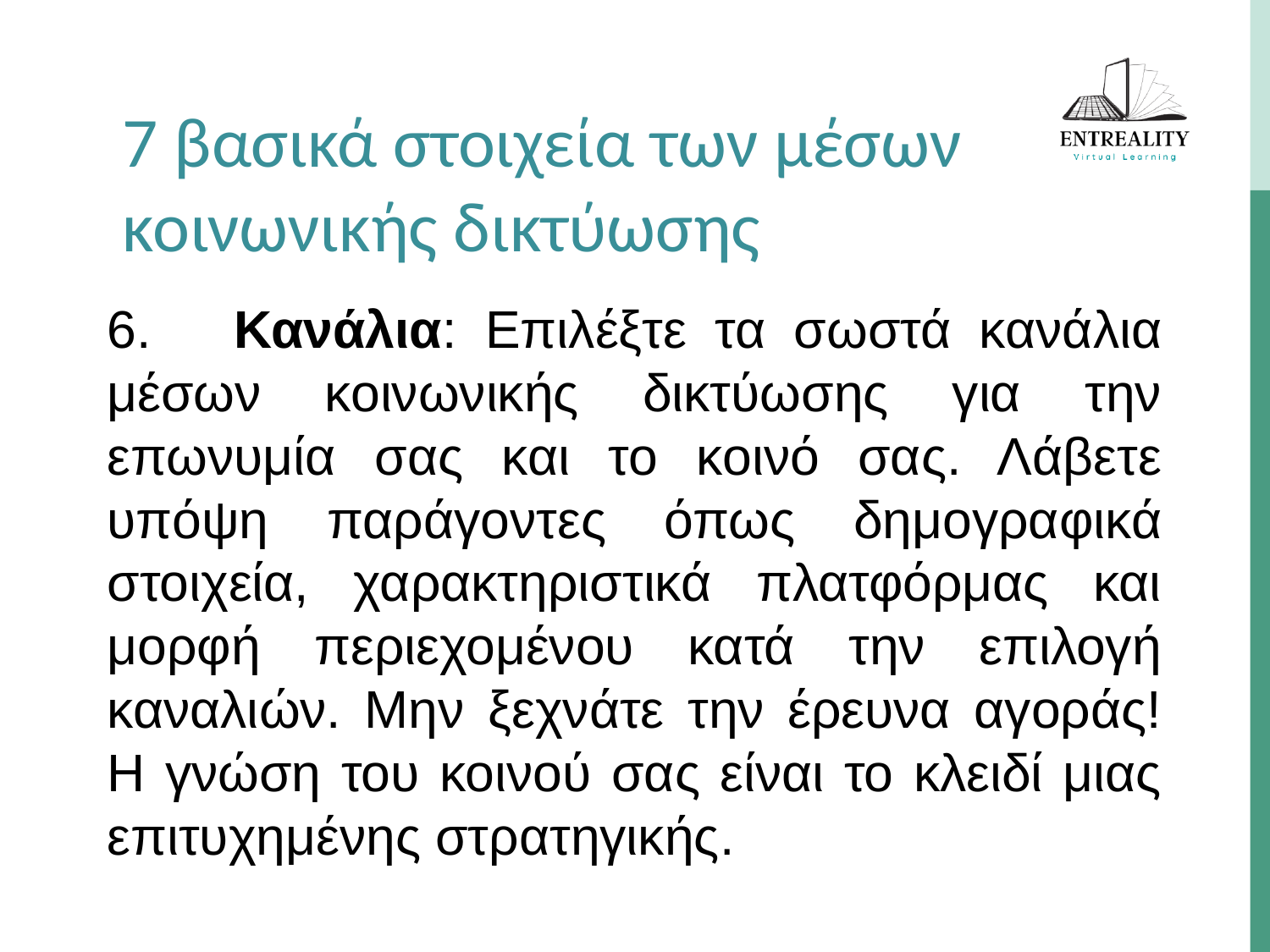

7 βασικά στοιχεία των μέσων κοινωνικής δικτύωσης
6.	Κανάλια: Επιλέξτε τα σωστά κανάλια μέσων κοινωνικής δικτύωσης για την επωνυμία σας και το κοινό σας. Λάβετε υπόψη παράγοντες όπως δημογραφικά στοιχεία, χαρακτηριστικά πλατφόρμας και μορφή περιεχομένου κατά την επιλογή καναλιών. Μην ξεχνάτε την έρευνα αγοράς! Η γνώση του κοινού σας είναι το κλειδί μιας επιτυχημένης στρατηγικής.